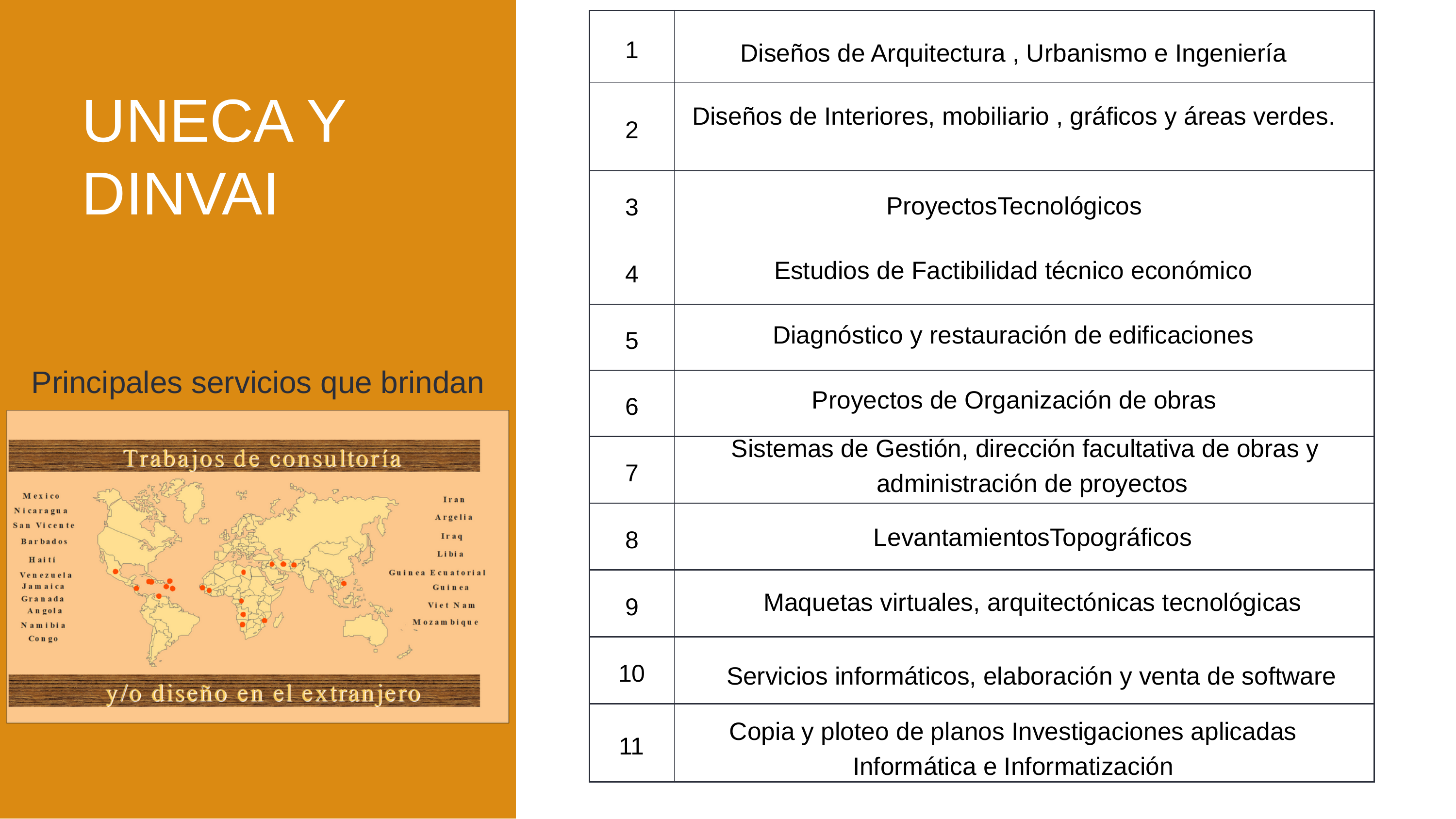

| 1 |  |
| --- | --- |
| 2 |  |
| 3 |  |
| 4 |  |
| 5 |  |
| 6 |  |
| 7 |  |
| 8 |  |
| 9 |  |
| 10 |  |
| 11 |  |
Diseños de Arquitectura , Urbanismo e Ingeniería
UNECA Y DINVAI
Diseños de Interiores, mobiliario , gráficos y áreas verdes.

ProyectosTecnológicos

Estudios de Factibilidad técnico económico

Diagnóstico y restauración de edificaciones

Principales servicios que brindan
Proyectos de Organización de obras

Sistemas de Gestión, dirección facultativa de obras y
administración de proyectos
LevantamientosTopográficos

Maquetas virtuales, arquitectónicas tecnológicas

Servicios informáticos, elaboración y venta de software

Copia y ploteo de planos Investigaciones aplicadas
Informática e Informatización